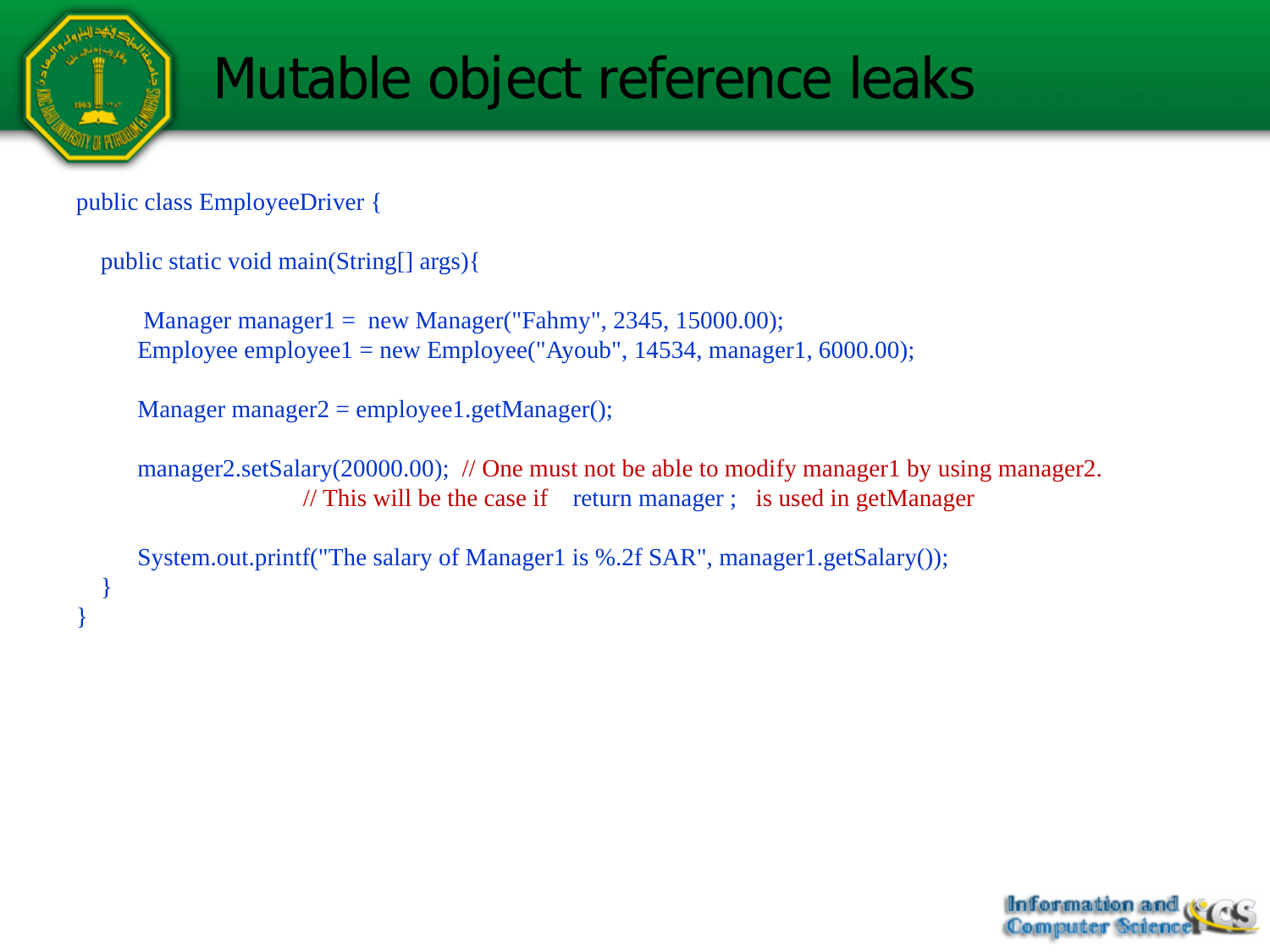

# Mutable object reference leaks
public class EmployeeDriver {

    public static void main(String[] args){

           Manager manager1 =  new Manager("Fahmy", 2345, 15000.00);
          Employee employee1 = new Employee("Ayoub", 14534, manager1, 6000.00);

          Manager manager2 = employee1.getManager();

          manager2.setSalary(20000.00);  // One must not be able to modify manager1 by using manager2.
                                     // This will be the case if    return manager ;   is used in getManager

          System.out.printf("The salary of Manager1 is %.2f SAR", manager1.getSalary());
    }
}